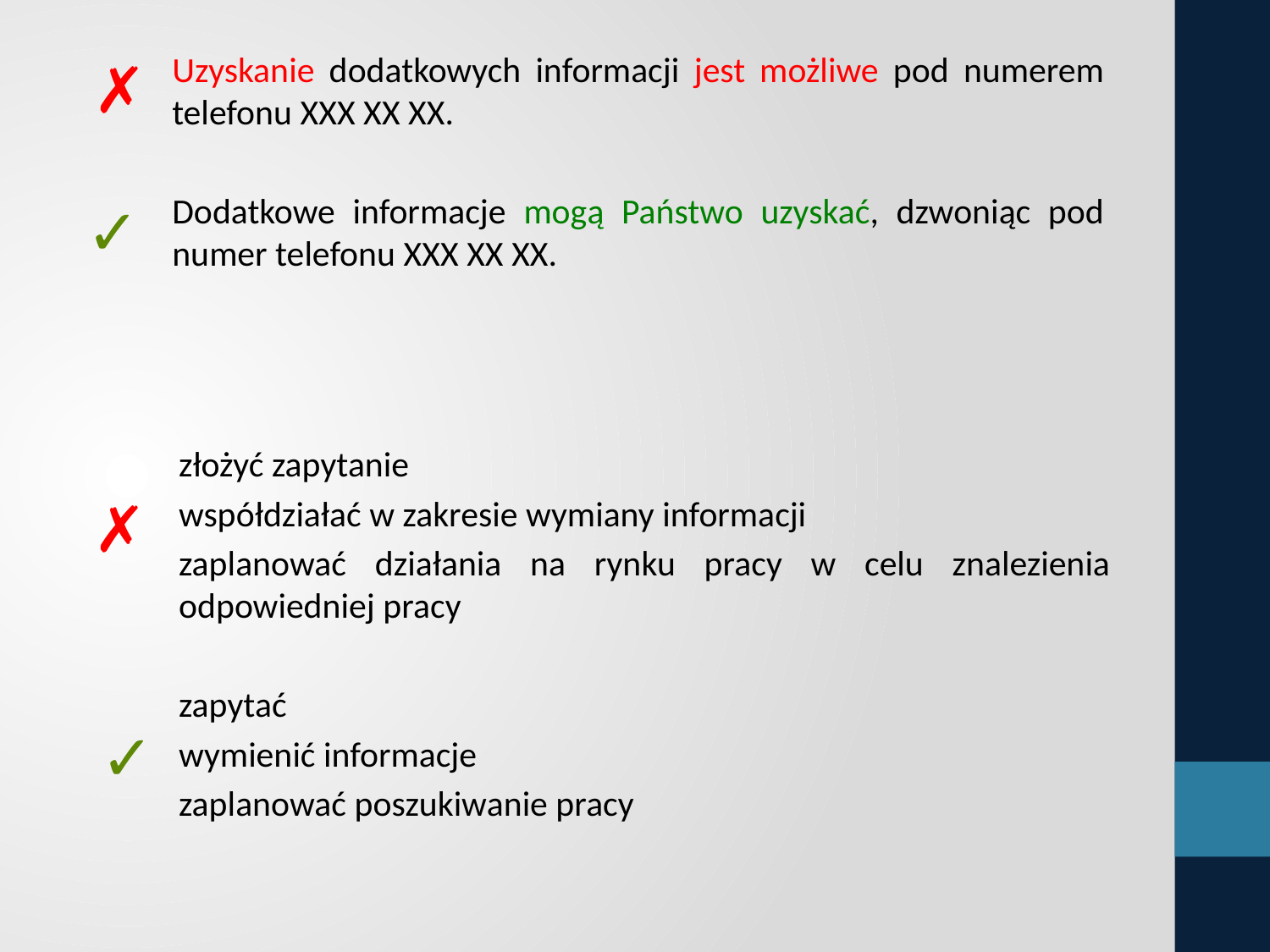

Uzyskanie dodatkowych informacji jest możliwe pod numerem telefonu XXX XX XX.

Dodatkowe informacje mogą Państwo uzyskać, dzwoniąc pod numer telefonu XXX XX XX.
✗
✓
złożyć zapytanie
współdziałać w zakresie wymiany informacji
zaplanować działania na rynku pracy w celu znalezienia odpowiedniej pracy

zapytać
wymienić informacje
zaplanować poszukiwanie pracy

✗
✓